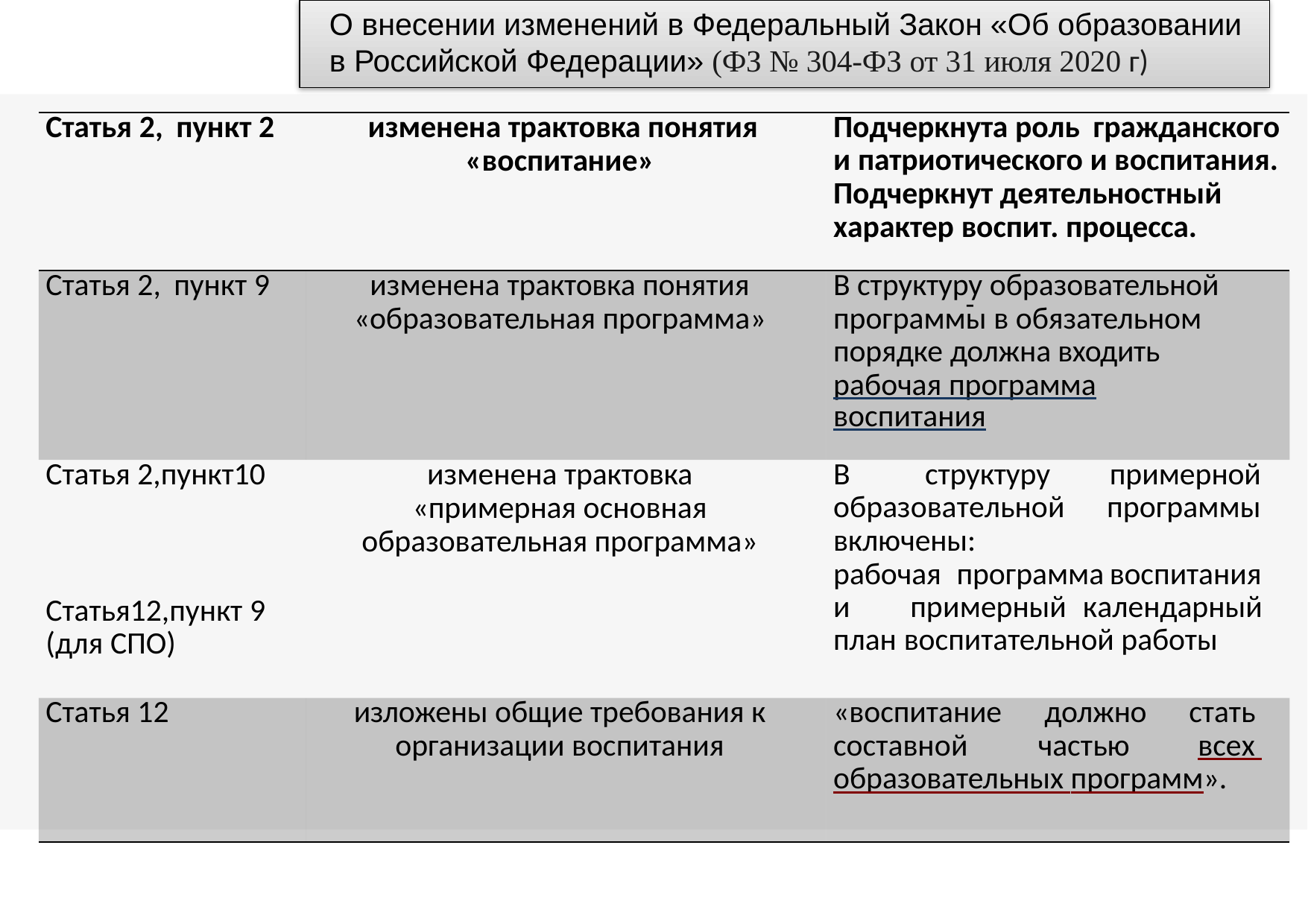

# О внесении изменений в Федеральный Закон «Об образовании  в Российской Федерации» (ФЗ № 304-ФЗ от 31 июля 2020 г)
| Статья 2, пункт 2 | изменена трактовка понятия «воспитание» | Подчеркнута роль гражданского и патриотического и воспитания. Подчеркнут деятельностный характер воспит. процесса. |
| --- | --- | --- |
| Статья 2, пункт 9 | изменена трактовка понятия «образовательная программа» | В структуру образовательной программы в обязательном порядке должна входить рабочая программа воспитания |
| Статья 2,пункт10 Статья12,пункт 9 (для СПО) | изменена трактовка «примерная основная образовательная программа» | В структуру примерной образовательной программы включены: рабочая программа воспитания и примерный календарный план воспитательной работы |
| Статья 12 | изложены общие требования к организации воспитания | «воспитание должно стать составной частью всех образовательных программ». |